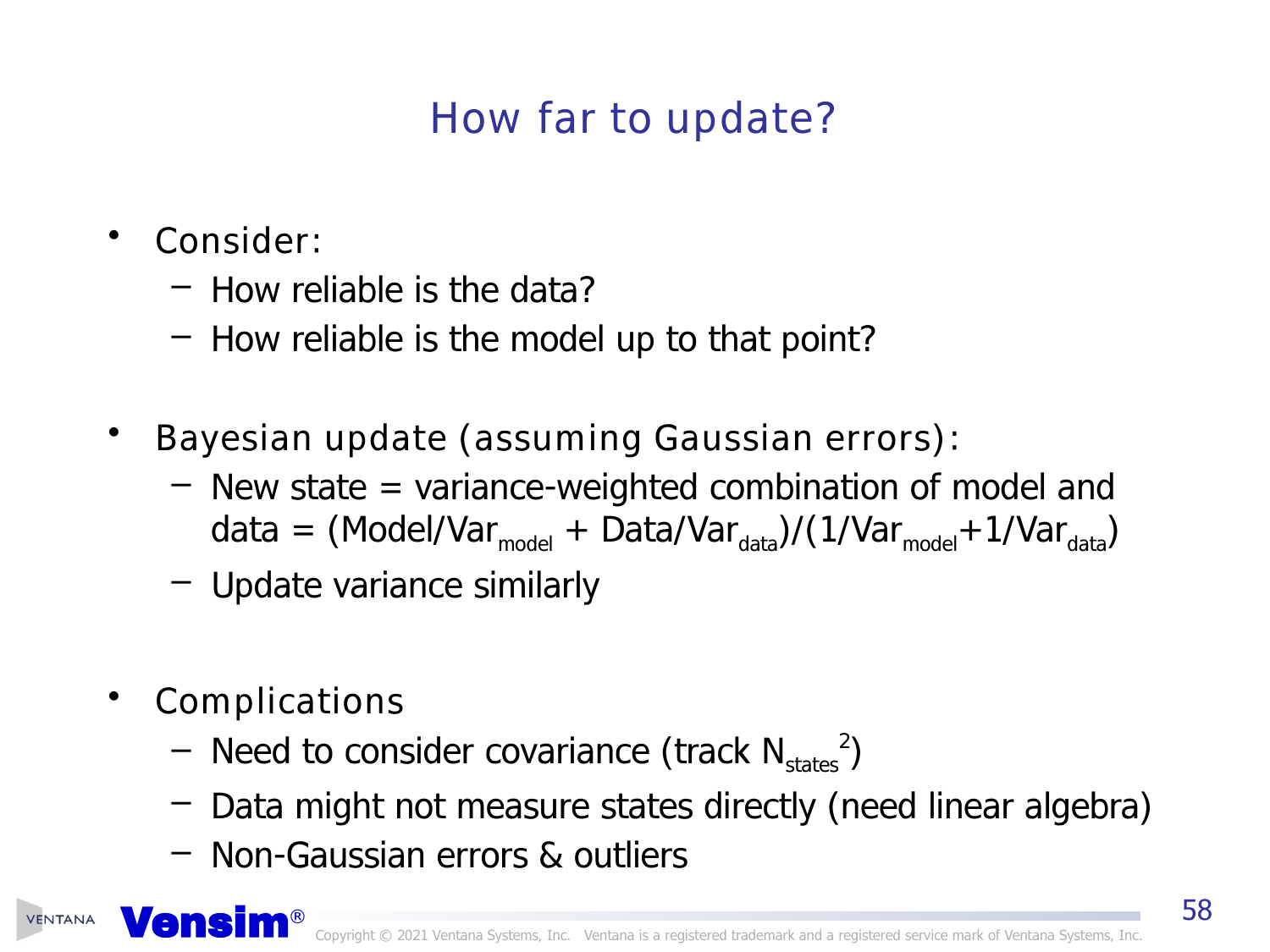

# How far to update?
Consider:
How reliable is the data?
How reliable is the model up to that point?

Bayesian update (assuming Gaussian errors):
New state = variance-weighted combination of model and data = (Model/Varmodel + Data/Vardata)/(1/Varmodel+1/Vardata)
Update variance similarly

Complications
Need to consider covariance (track Nstates2)
Data might not measure states directly (need linear algebra)
Non-Gaussian errors & outliers